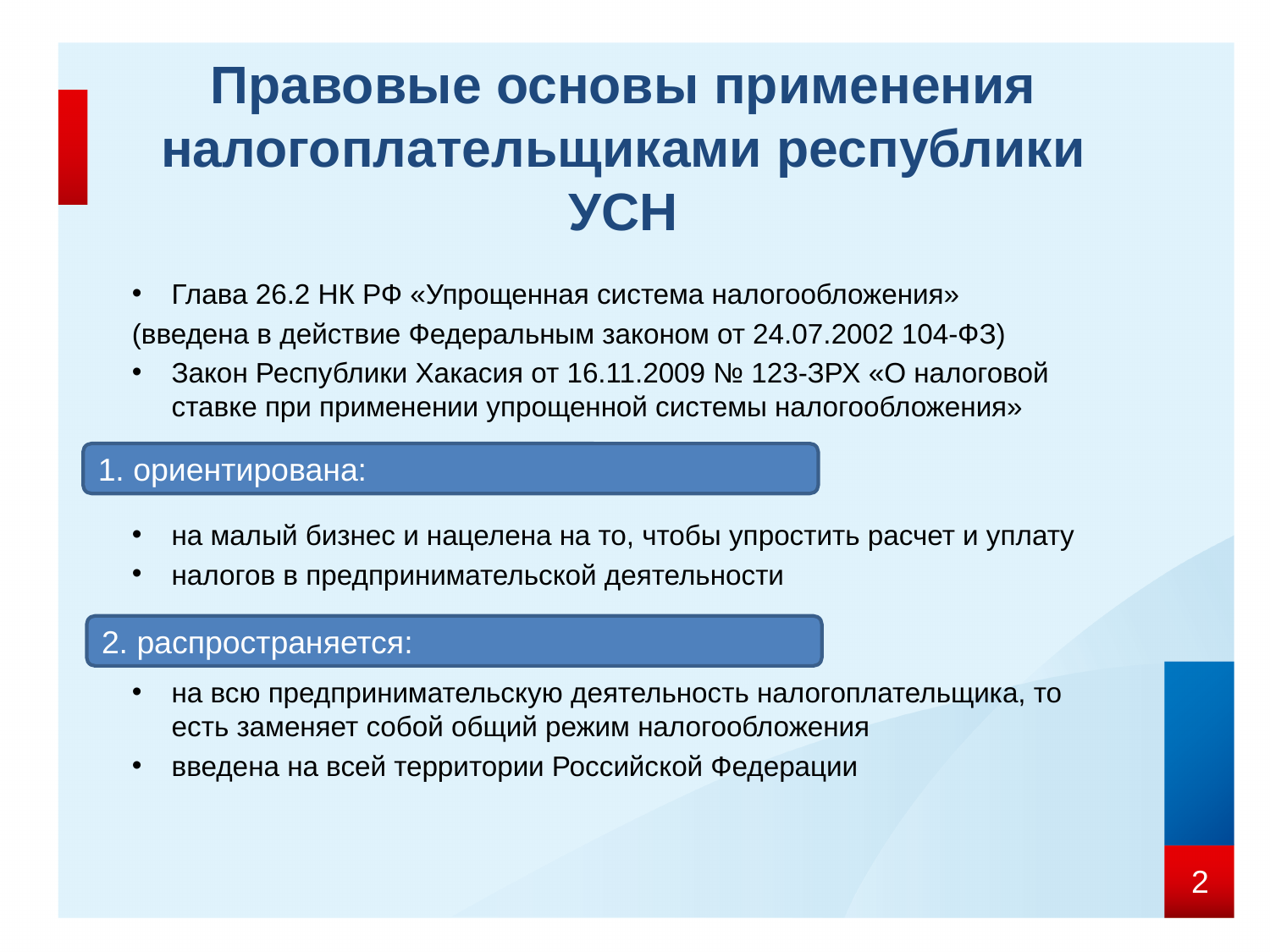

# Правовые основы применения налогоплательщиками республики УСН

Глава 26.2 НК РФ «Упрощенная система налогообложения»
(введена в действие Федеральным законом от 24.07.2002 104-ФЗ)
Закон Республики Хакасия от 16.11.2009 № 123-ЗРХ «О налоговой ставке при применении упрощенной системы налогообложения»

на малый бизнес и нацелена на то, чтобы упростить расчет и уплату
налогов в предпринимательской деятельности

на всю предпринимательскую деятельность налогоплательщика, то есть заменяет собой общий режим налогообложения
введена на всей территории Российской Федерации
1. ориентирована:
2. распространяется:
2